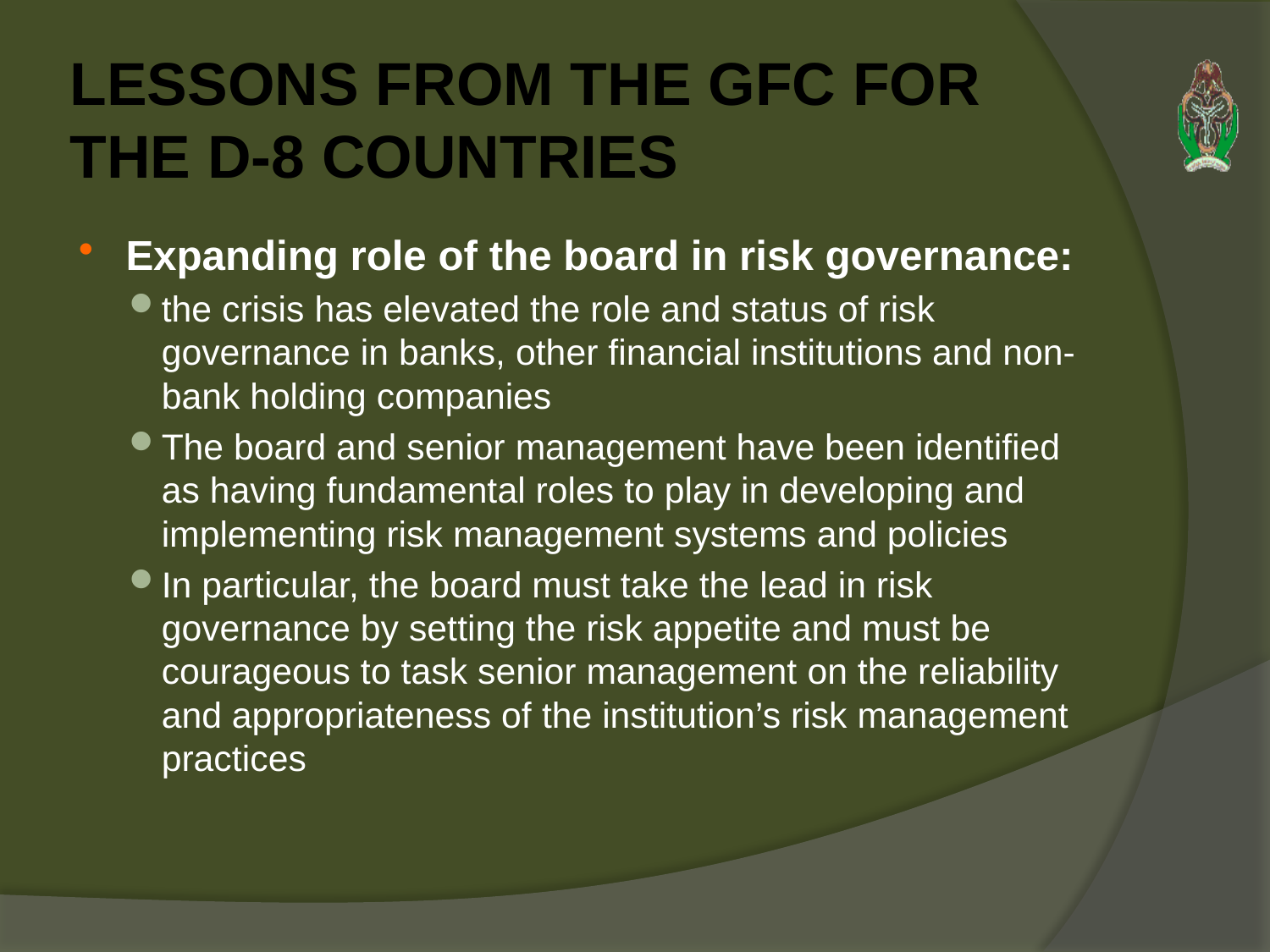

# LESSONS FROM THE GFC FOR THE D-8 COUNTRIES
Expanding role of the board in risk governance:
the crisis has elevated the role and status of risk governance in banks, other financial institutions and non-bank holding companies
The board and senior management have been identified as having fundamental roles to play in developing and implementing risk management systems and policies
In particular, the board must take the lead in risk governance by setting the risk appetite and must be courageous to task senior management on the reliability and appropriateness of the institution’s risk management practices